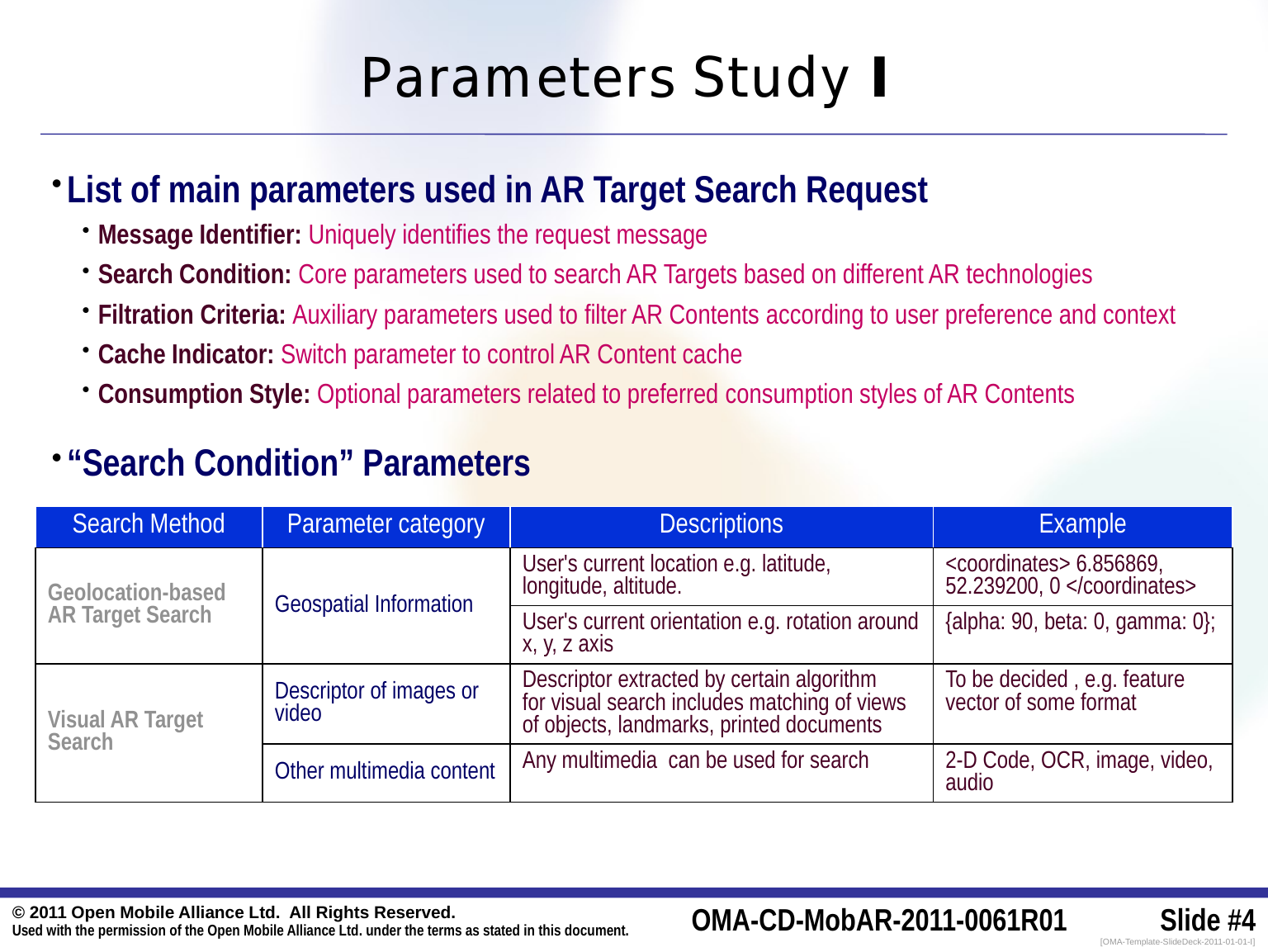

# Parameters Study Ⅰ
List of main parameters used in AR Target Search Request
Message Identifier: Uniquely identifies the request message
Search Condition: Core parameters used to search AR Targets based on different AR technologies
Filtration Criteria: Auxiliary parameters used to filter AR Contents according to user preference and context
Cache Indicator: Switch parameter to control AR Content cache
Consumption Style: Optional parameters related to preferred consumption styles of AR Contents

“Search Condition” Parameters

| Search Method | Parameter category | Descriptions | Example |
| --- | --- | --- | --- |
| Geolocation-based AR Target Search | Geospatial Information | User's current location e.g. latitude, longitude, altitude. | <coordinates> 6.856869, 52.239200, 0 </coordinates> |
|  |  | User's current orientation e.g. rotation around x, y, z axis | {alpha: 90, beta: 0, gamma: 0}; |
| Visual AR Target Search | Descriptor of images or video | Descriptor extracted by certain algorithm for visual search includes matching of views of objects, landmarks, printed documents | To be decided , e.g. feature vector of some format |
|  | Other multimedia content | Any multimedia can be used for search | 2-D Code, OCR, image, video, audio |